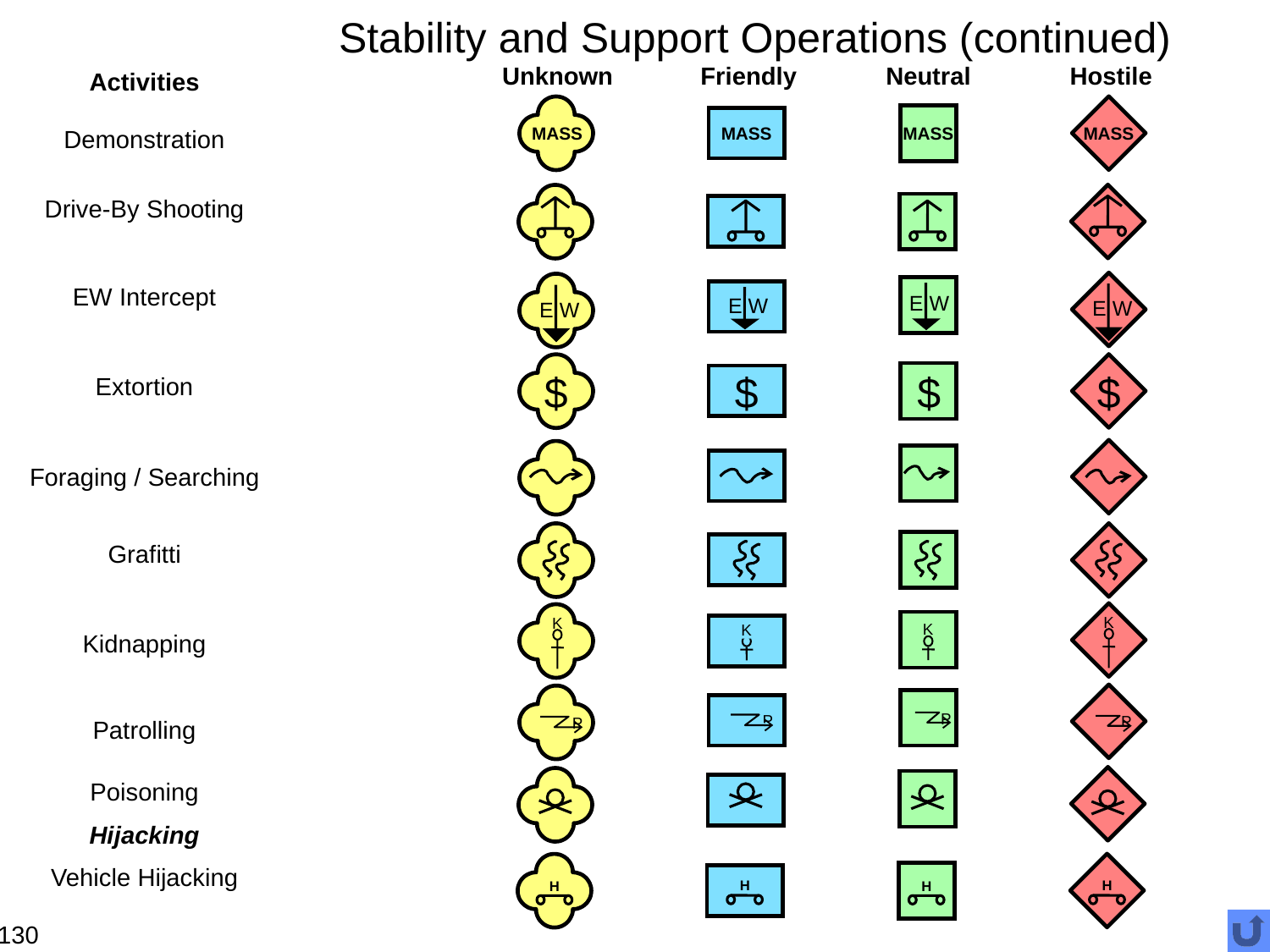

# Stability and Support Operations (continued)
Unknown
Friendly
Neutral
Hostile
Activities

MASS

MASS

MASS

MASS
Demonstration

Drive-By Shooting

E W

E W

E W

EW Intercept

E W

$

$

$

$
Extortion

Foraging / Searching

Grafitti

K

K

K

K

Kidnapping

P

P

P

P

Patrolling

Poisoning
Hijacking

H

H

Vehicle Hijacking

H

H

130